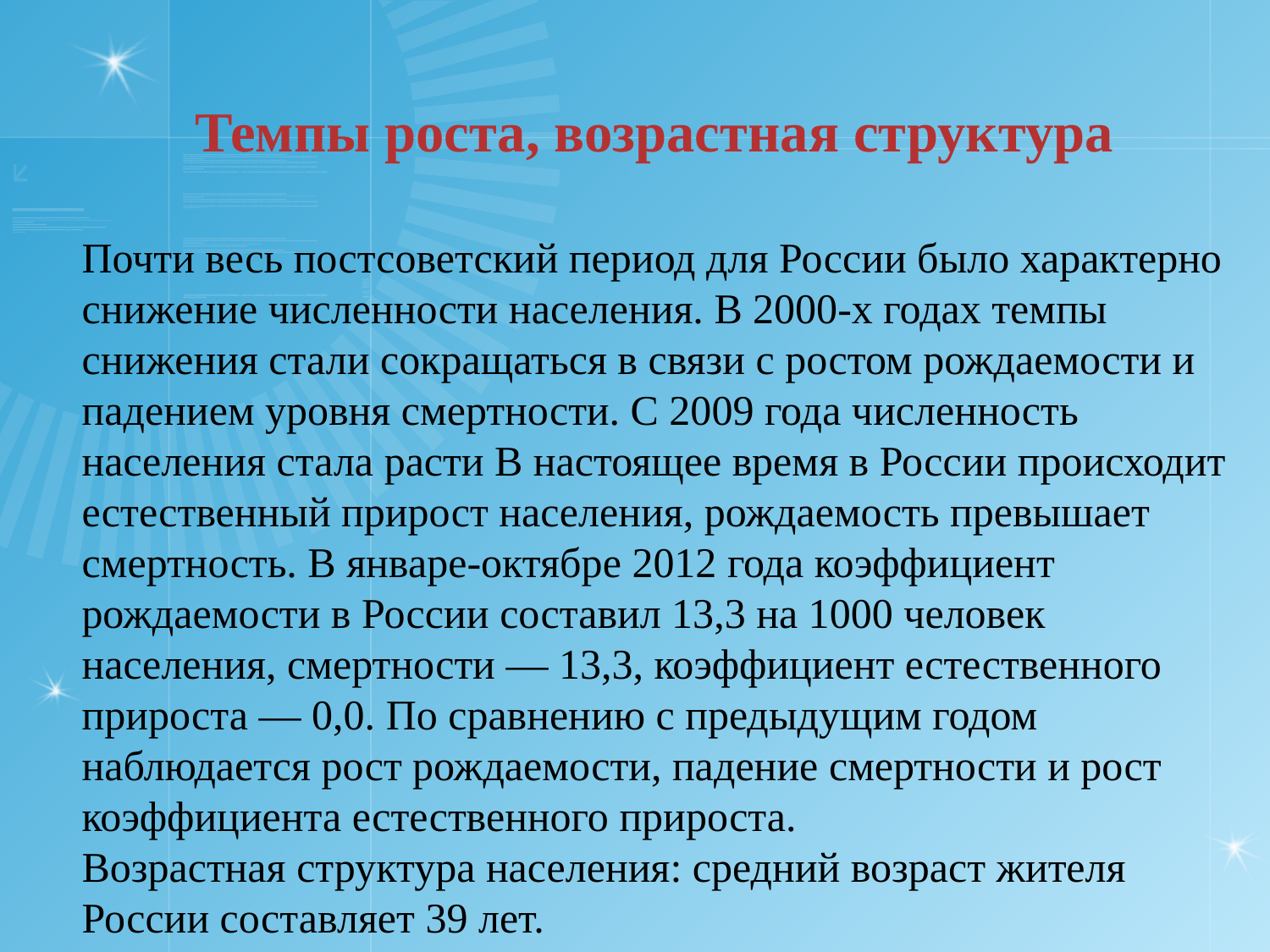

Темпы роста, возрастная структура

Почти весь постсоветский период для России было характерно снижение численности населения. В 2000-х годах темпы снижения стали сокращаться в связи с ростом рождаемости и падением уровня смертности. С 2009 года численность населения стала расти В настоящее время в России происходит естественный прирост населения, рождаемость превышает смертность. В январе-октябре 2012 года коэффициент рождаемости в России составил 13,3 на 1000 человек населения, смертности — 13,3, коэффициент естественного прироста — 0,0. По сравнению с предыдущим годом наблюдается рост рождаемости, падение смертности и рост коэффициента естественного прироста.
Возрастная структура населения: средний возраст жителя России составляет 39 лет.